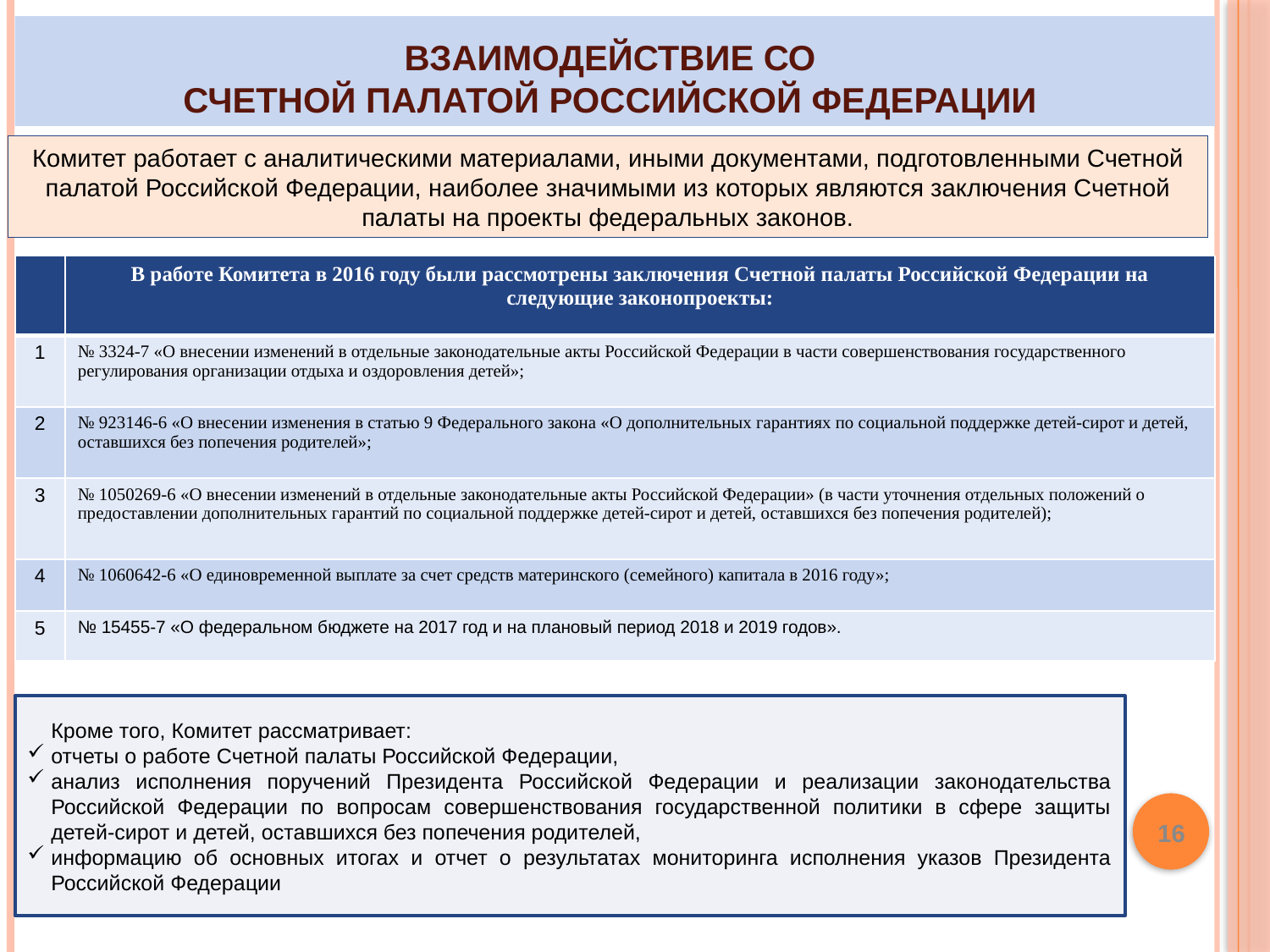

# Взаимодействие со Счетной палатой Российской Федерации
Комитет работает с аналитическими материалами, иными документами, подготовленными Счетной палатой Российской Федерации, наиболее значимыми из которых являются заключения Счетной палаты на проекты федеральных законов.

|  | В работе Комитета в 2016 году были рассмотрены заключения Счетной палаты Российской Федерации на следующие законопроекты: |
| --- | --- |
| 1 | № 3324-7 «О внесении изменений в отдельные законодательные акты Российской Федерации в части совершенствования государственного регулирования организации отдыха и оздоровления детей»; |
| 2 | № 923146-6 «О внесении изменения в статью 9 Федерального закона «О дополнительных гарантиях по социальной поддержке детей-сирот и детей, оставшихся без попечения родителей»; |
| 3 | № 1050269-6 «О внесении изменений в отдельные законодательные акты Российской Федерации» (в части уточнения отдельных положений о предоставлении дополнительных гарантий по социальной поддержке детей-сирот и детей, оставшихся без попечения родителей); |
| 4 | № 1060642-6 «О единовременной выплате за счет средств материнского (семейного) капитала в 2016 году»; |
| 5 | № 15455-7 «О федеральном бюджете на 2017 год и на плановый период 2018 и 2019 годов». |
    Кроме того, Комитет рассматривает:
отчеты о работе Счетной палаты Российской Федерации,
анализ исполнения поручений Президента Российской Федерации и реализации законодательства Российской Федерации по вопросам совершенствования государственной политики в сфере защиты детей-сирот и детей, оставшихся без попечения родителей,
информацию об основных итогах и отчет о результатах мониторинга исполнения указов Президента Российской Федерации
16